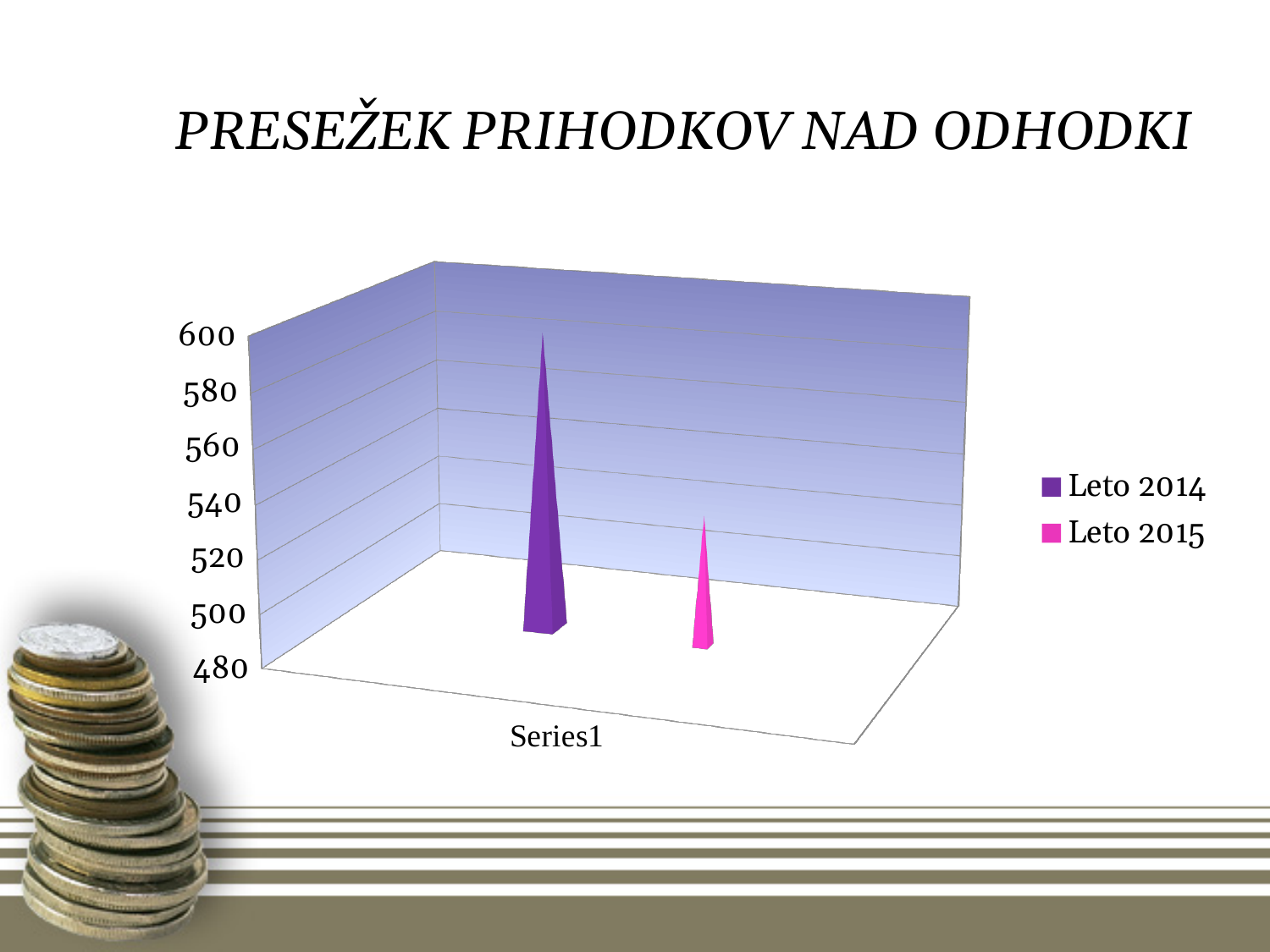

# PRESEŽEK PRIHODKOV NAD ODHODKI

[unsupported chart]